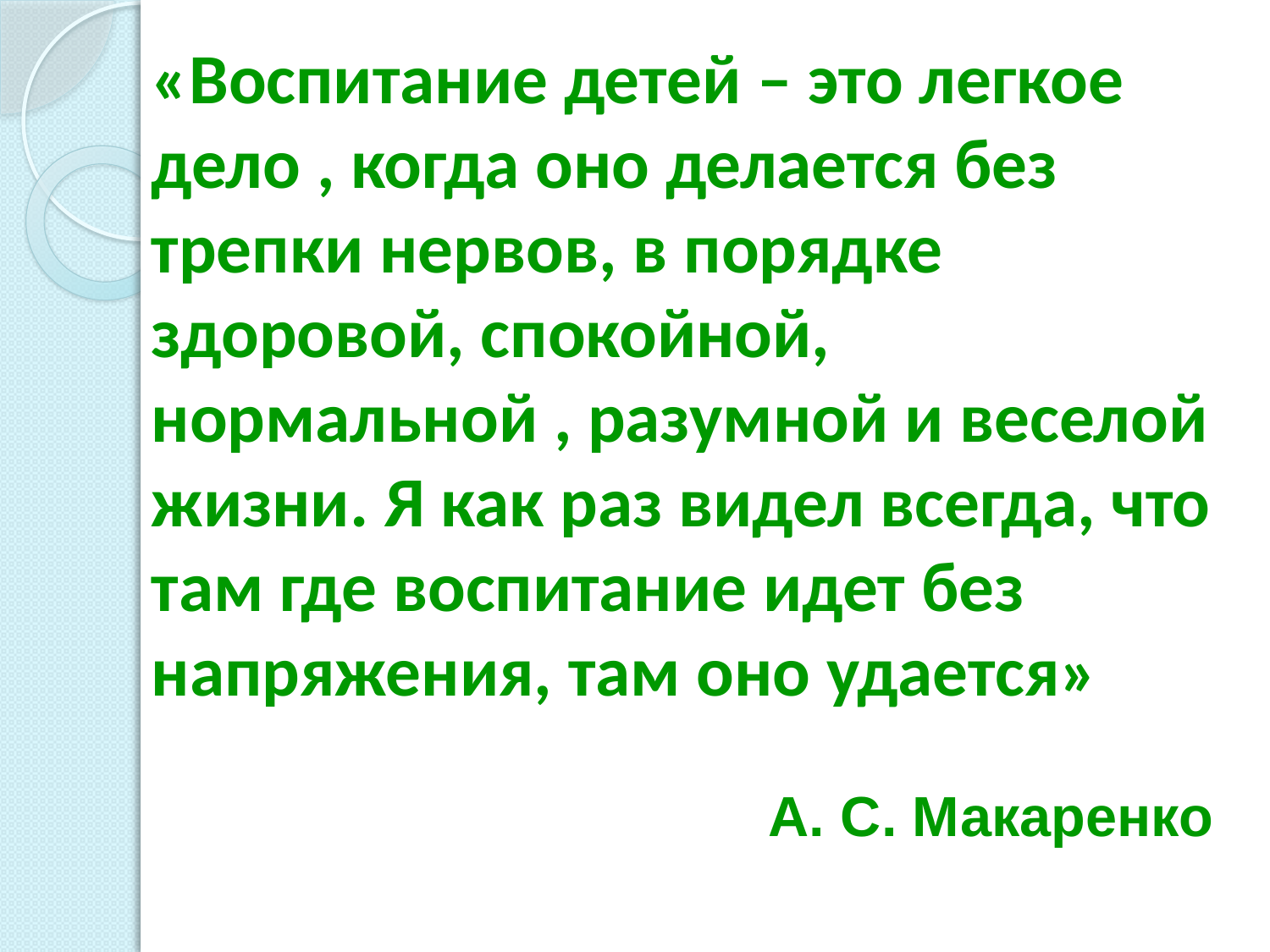

# «Воспитание детей – это легкое дело , когда оно делается без трепки нервов, в порядке здоровой, спокойной, нормальной , разумной и веселой жизни. Я как раз видел всегда, что там где воспитание идет без напряжения, там оно удается»
А. С. Макаренко